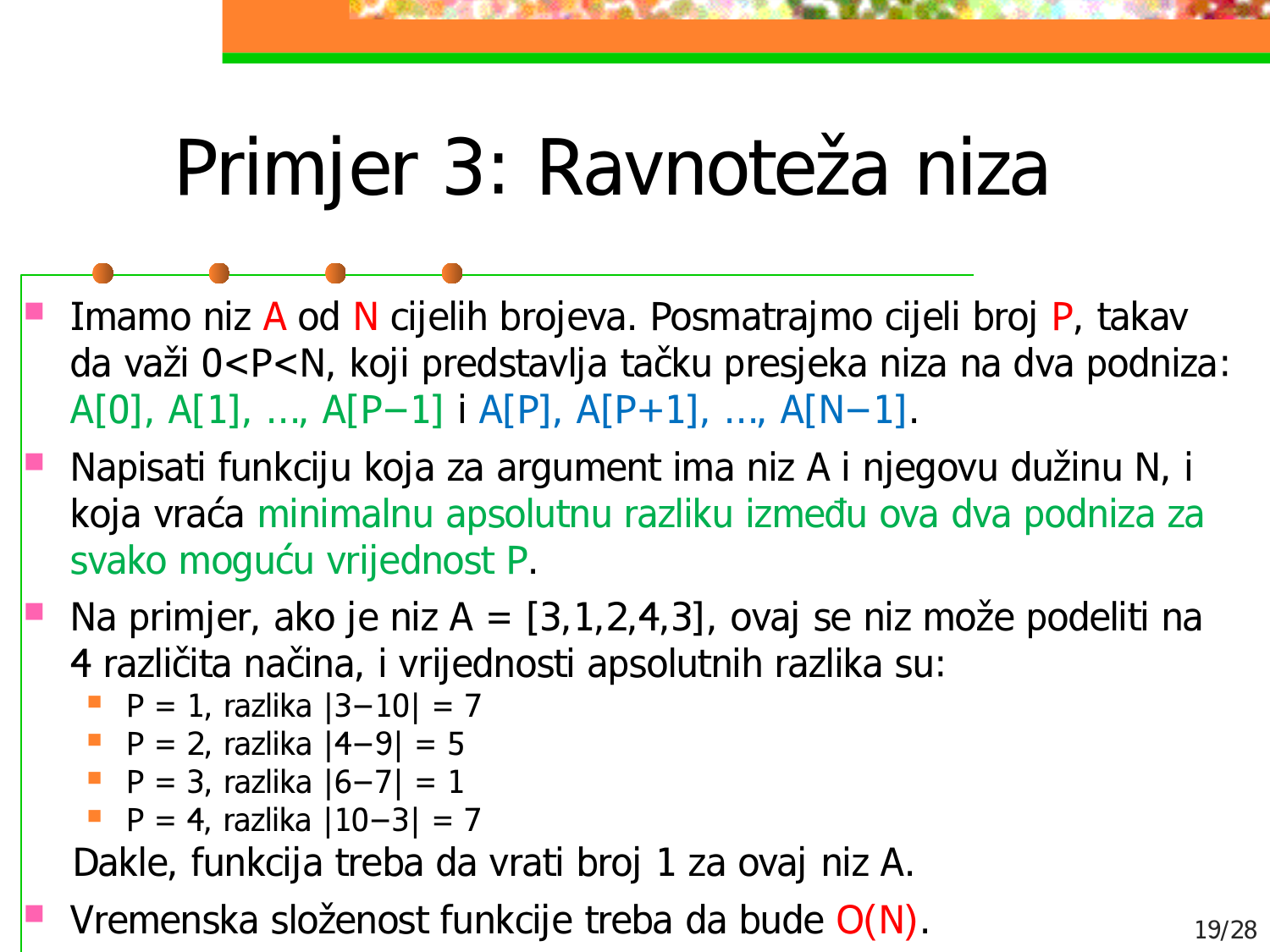

# Primjer 3: Ravnoteža niza
Imamo niz A od N cijelih brojeva. Posmatrajmo cijeli broj P, takav da važi 0<P<N, koji predstavlja tačku presjeka niza na dva podniza: A[0], A[1], ..., A[P−1] i A[P], A[P+1], ..., A[N−1].
Napisati funkciju koja za argument ima niz A i njegovu dužinu N, i koja vraća minimalnu apsolutnu razliku između ova dva podniza za svako moguću vrijednost P.
Na primjer, ako je niz A = [3,1,2,4,3], ovaj se niz može podeliti na 4 različita načina, i vrijednosti apsolutnih razlika su:
P = 1, razlika |3−10| = 7
P = 2, razlika |4−9| = 5
P = 3, razlika |6−7| = 1
P = 4, razlika |10−3| = 7
Dakle, funkcija treba da vrati broj 1 za ovaj niz A.
Vremenska složenost funkcije treba da bude O(N).
19/28